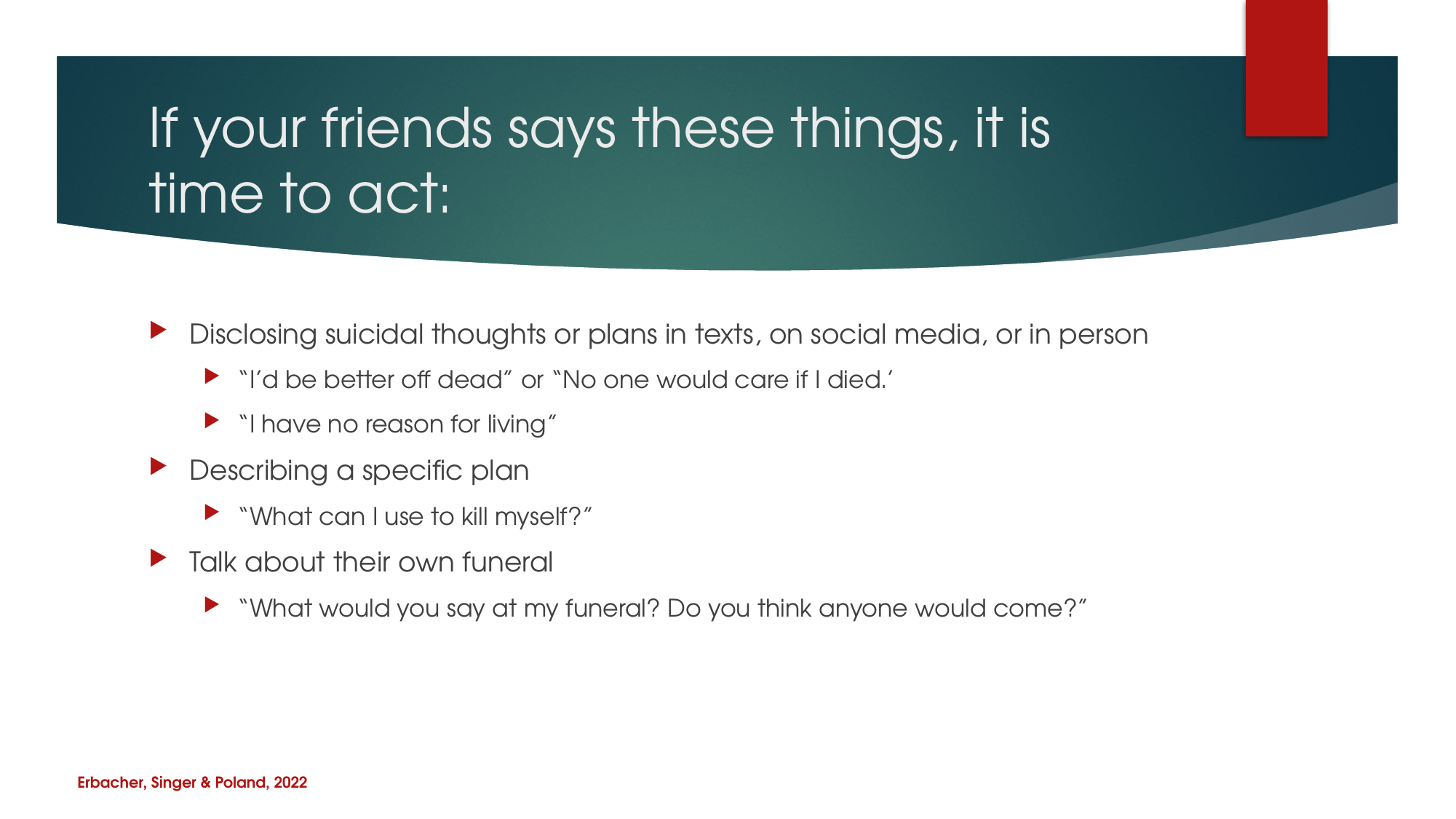

# If your friends says these things, it is time to act:
Disclosing suicidal thoughts or plans in texts, on social media, or in person
“I’d be better off dead” or “No one would care if I died.’
“I have no reason for living”
Describing a specific plan
“What can I use to kill myself?”
Talk about their own funeral
“What would you say at my funeral? Do you think anyone would come?”

Erbacher, Singer & Poland, 2022